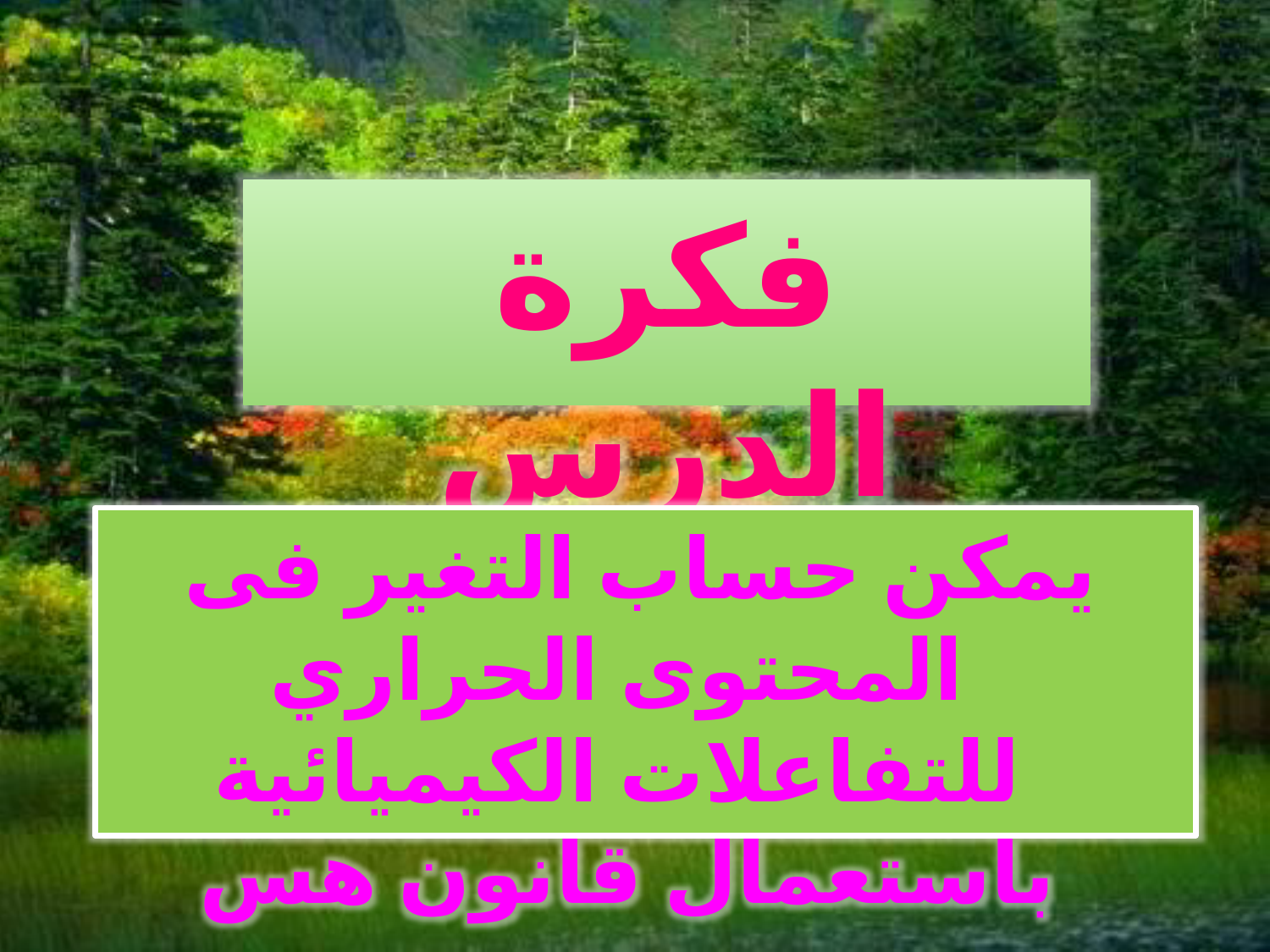

فكرة الدرس
يمكن حساب التغير فى المحتوى الحراري للتفاعلات الكيميائية باستعمال قانون هس